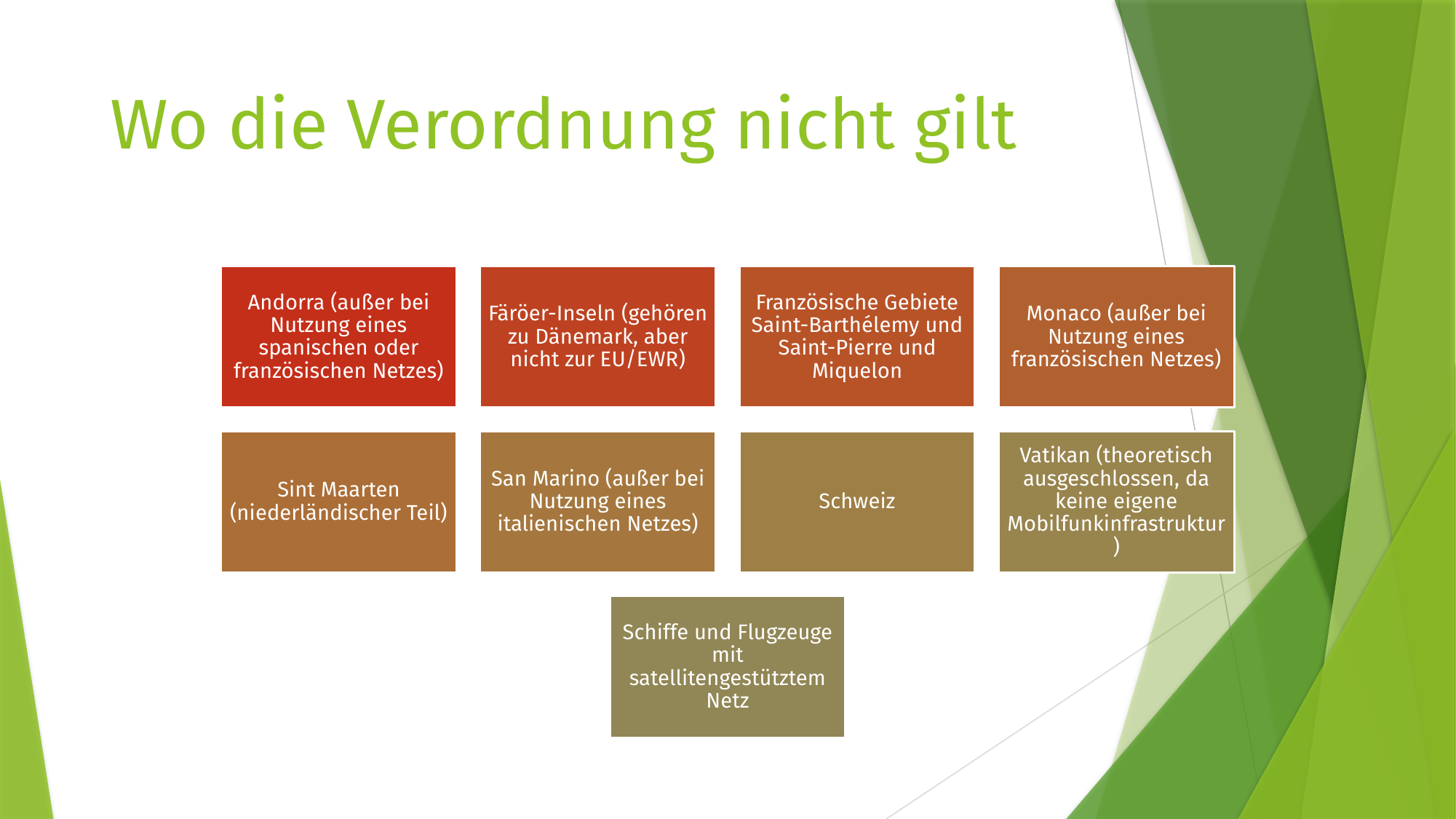

# Wo die Verordnung nicht gilt
Andorra (außer bei Nutzung eines spanischen oder französischen Netzes)
Färöer-Inseln (gehören zu Dänemark, aber nicht zur EU/EWR)
Französische Gebiete Saint-Barthélemy und Saint-Pierre und Miquelon
Monaco (außer bei Nutzung eines französischen Netzes)
Sint Maarten (niederländischer Teil)
San Marino (außer bei Nutzung eines italienischen Netzes)
Schweiz
Vatikan (theoretisch ausgeschlossen, da keine eigene Mobilfunkinfrastruktur)
Schiffe und Flugzeuge mit satellitengestütztem Netz